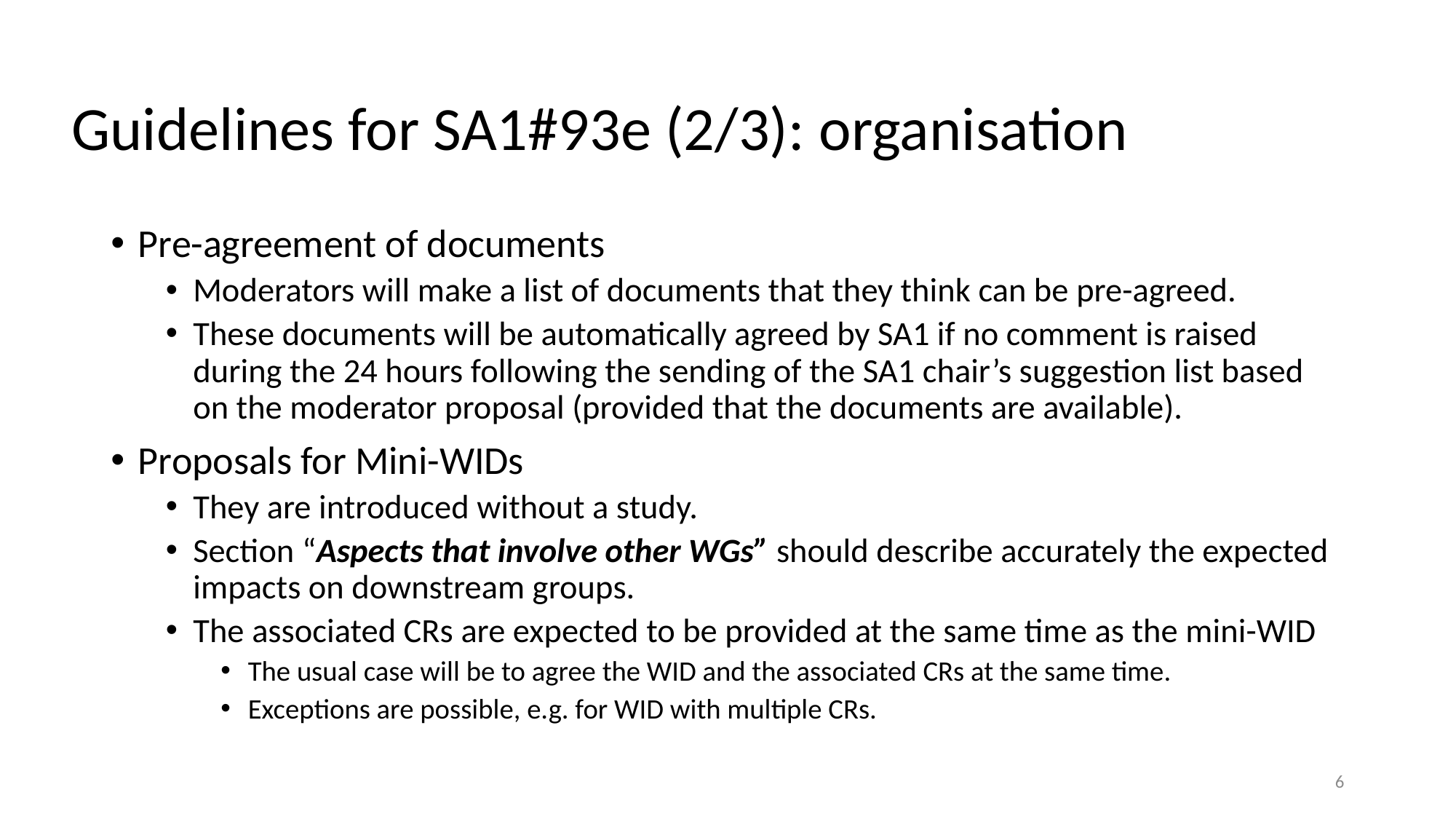

Guidelines for SA1#93e (2/3): organisation
Pre-agreement of documents
Moderators will make a list of documents that they think can be pre-agreed.
These documents will be automatically agreed by SA1 if no comment is raised during the 24 hours following the sending of the SA1 chair’s suggestion list based on the moderator proposal (provided that the documents are available).
Proposals for Mini-WIDs
They are introduced without a study.
Section “Aspects that involve other WGs” should describe accurately the expected impacts on downstream groups.
The associated CRs are expected to be provided at the same time as the mini-WID
The usual case will be to agree the WID and the associated CRs at the same time.
Exceptions are possible, e.g. for WID with multiple CRs.

6